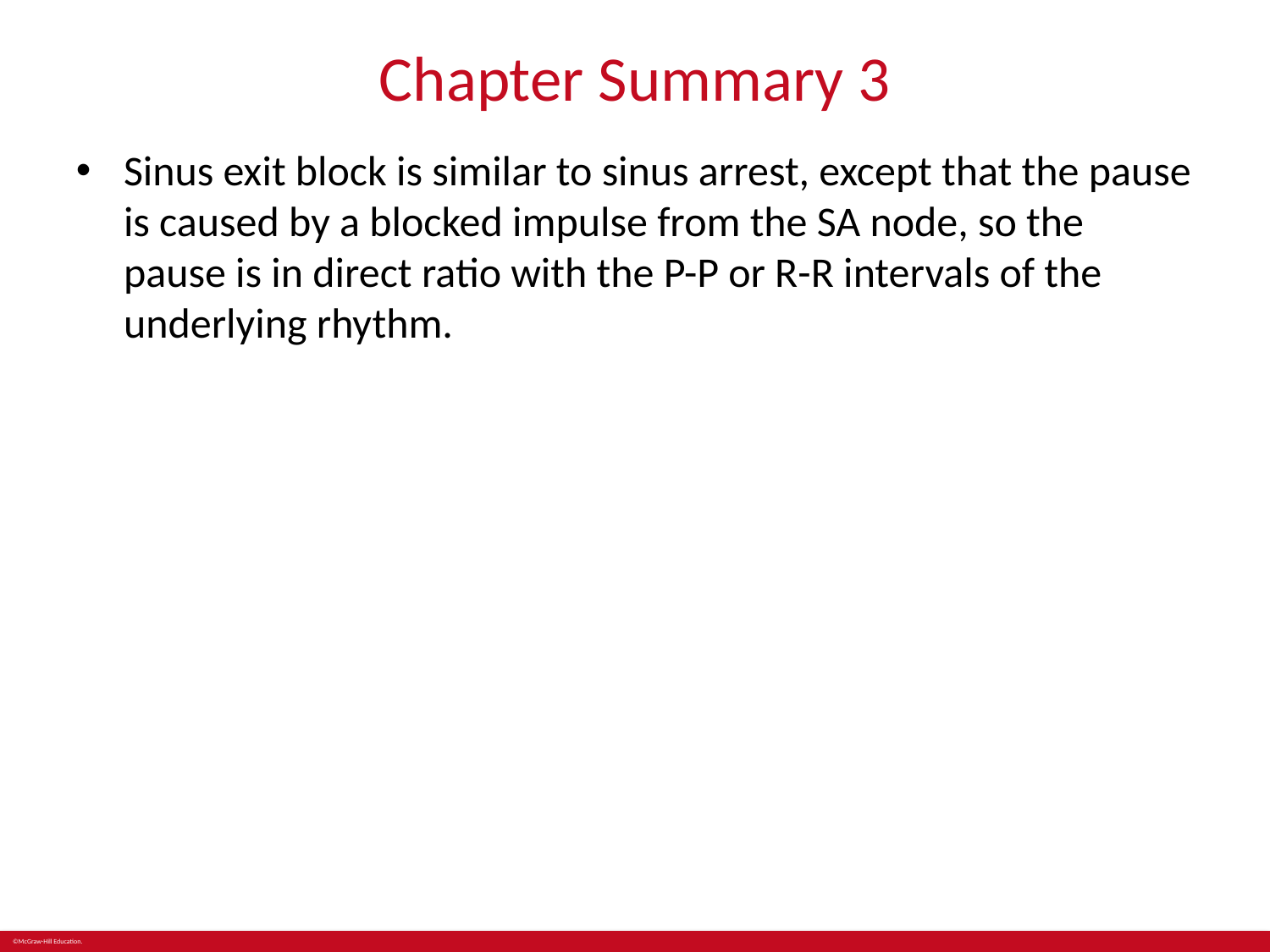

# Chapter Summary 3 3 2
Sinus exit block is similar to sinus arrest, except that the pause is caused by a blocked impulse from the SA node, so the pause is in direct ratio with the P-P or R-R intervals of the underlying rhythm.